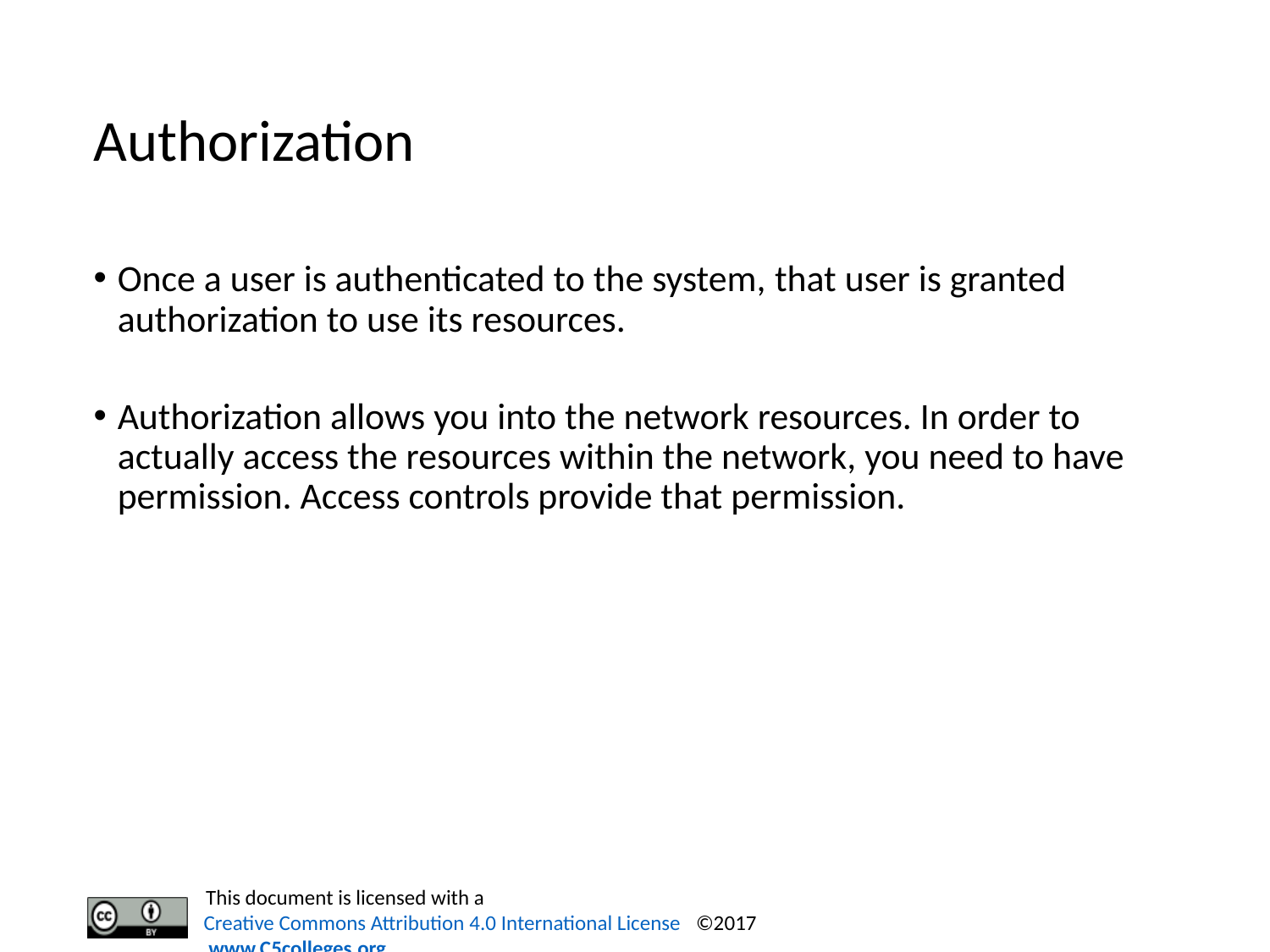

# Authorization
Once a user is authenticated to the system, that user is granted authorization to use its resources.
Authorization allows you into the network resources. In order to actually access the resources within the network, you need to have permission. Access controls provide that permission.